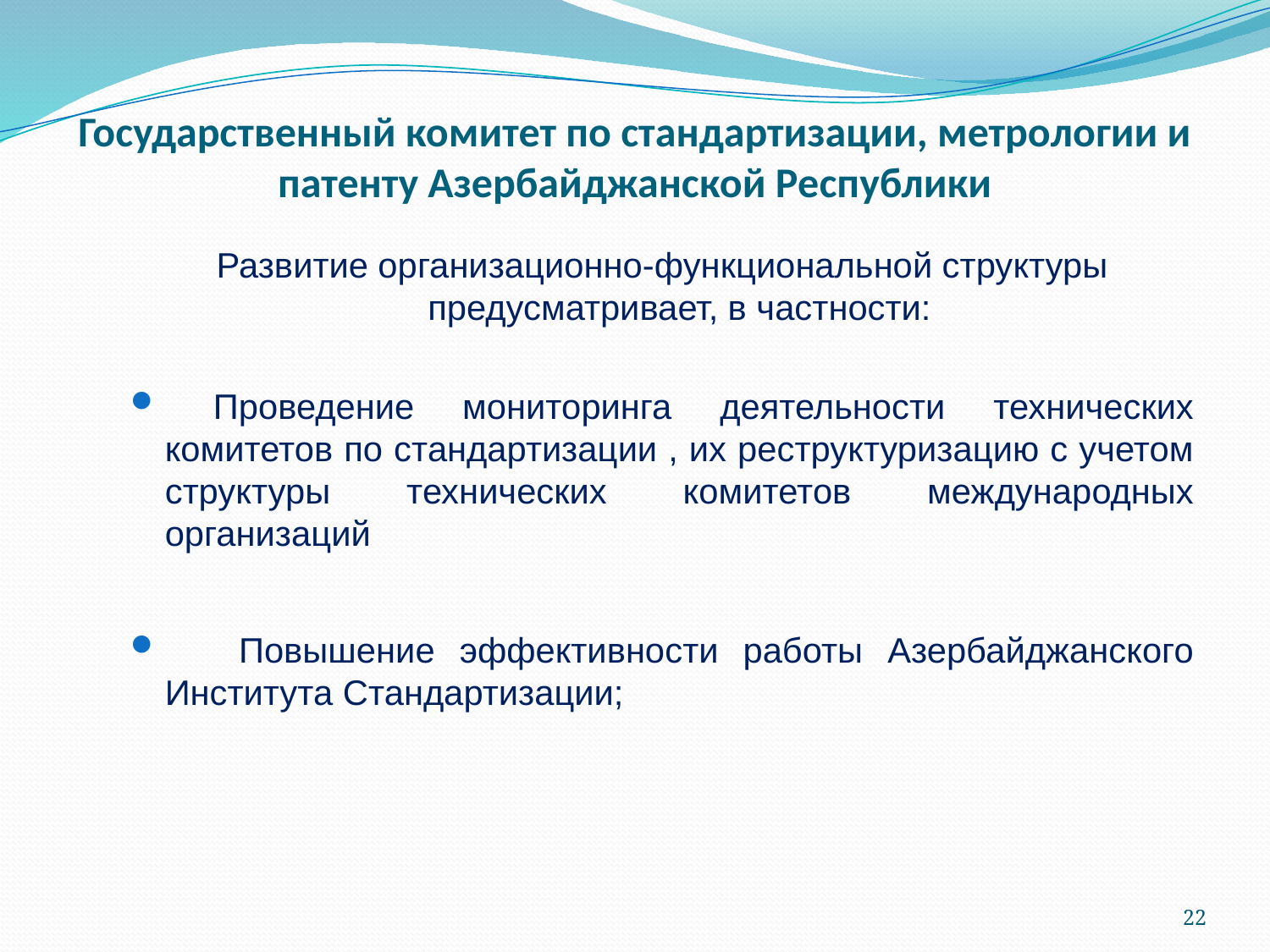

# Государственный комитет по стандартизации, метрологии и патенту Азербайджанской Республики
Развитие организационно-функциональной структуры предусматривает, в частности:

 Проведение мониторинга деятельности технических комитетов по стандартизации , их реструктуризацию с учетом структуры технических комитетов международных организаций

   Повышение эффективности работы Азербайджанского Института Стандартизации;

22